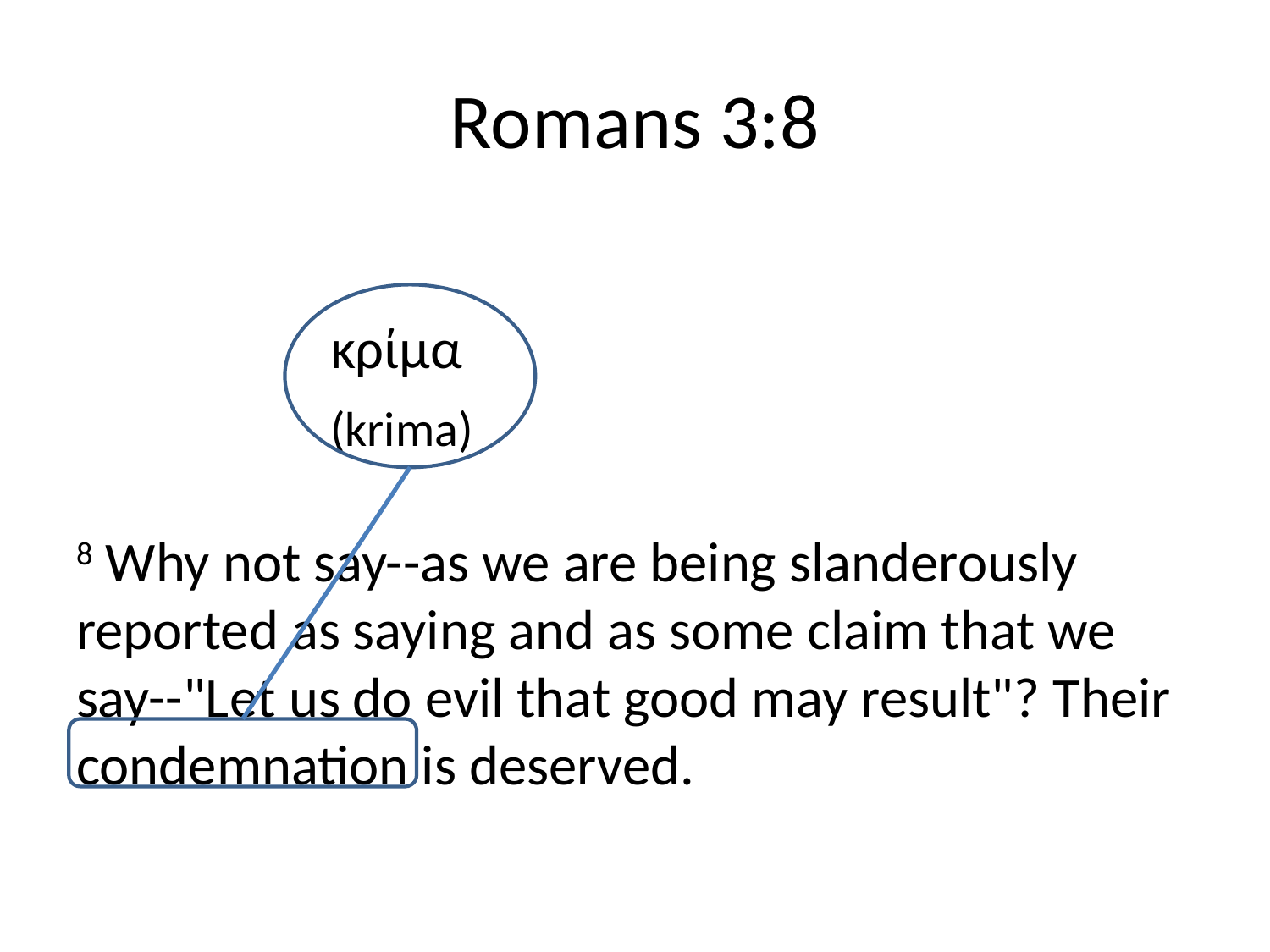

# Romans 3:8

		κρίμα
		(krima)

8 Why not say--as we are being slanderously reported as saying and as some claim that we say--"Let us do evil that good may result"? Their condemnation is deserved.